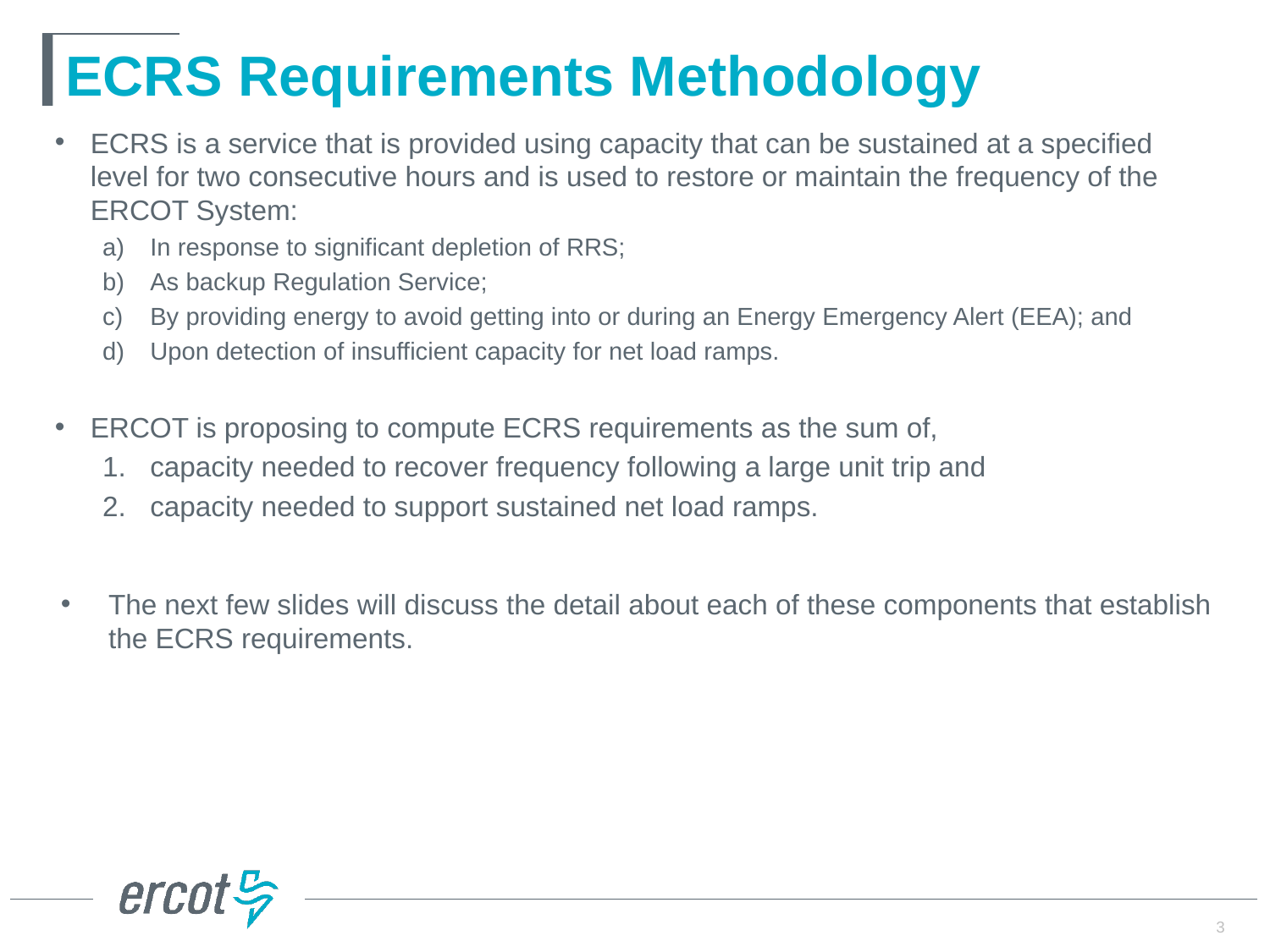

# ECRS Requirements Methodology
ECRS is a service that is provided using capacity that can be sustained at a specified level for two consecutive hours and is used to restore or maintain the frequency of the ERCOT System:
In response to significant depletion of RRS;
As backup Regulation Service;
By providing energy to avoid getting into or during an Energy Emergency Alert (EEA); and
Upon detection of insufficient capacity for net load ramps.

ERCOT is proposing to compute ECRS requirements as the sum of,
capacity needed to recover frequency following a large unit trip and
capacity needed to support sustained net load ramps.

The next few slides will discuss the detail about each of these components that establish the ECRS requirements.

3